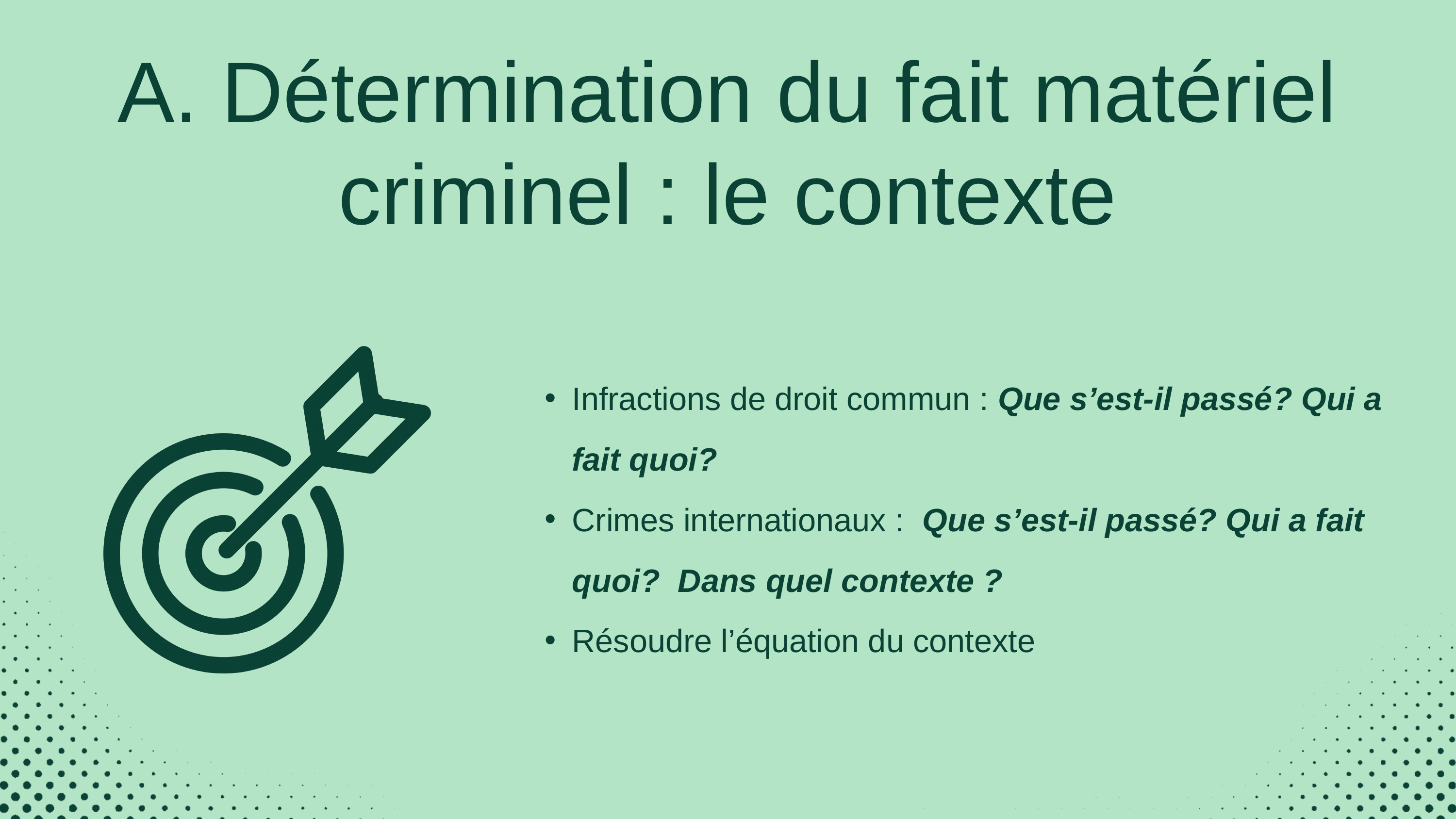

A. Détermination du fait matériel criminel : le contexte

Infractions de droit commun : Que s’est-il passé? Qui a fait quoi?
Crimes internationaux :  Que s’est-il passé? Qui a fait quoi?  Dans quel contexte ?
Résoudre l’équation du contexte